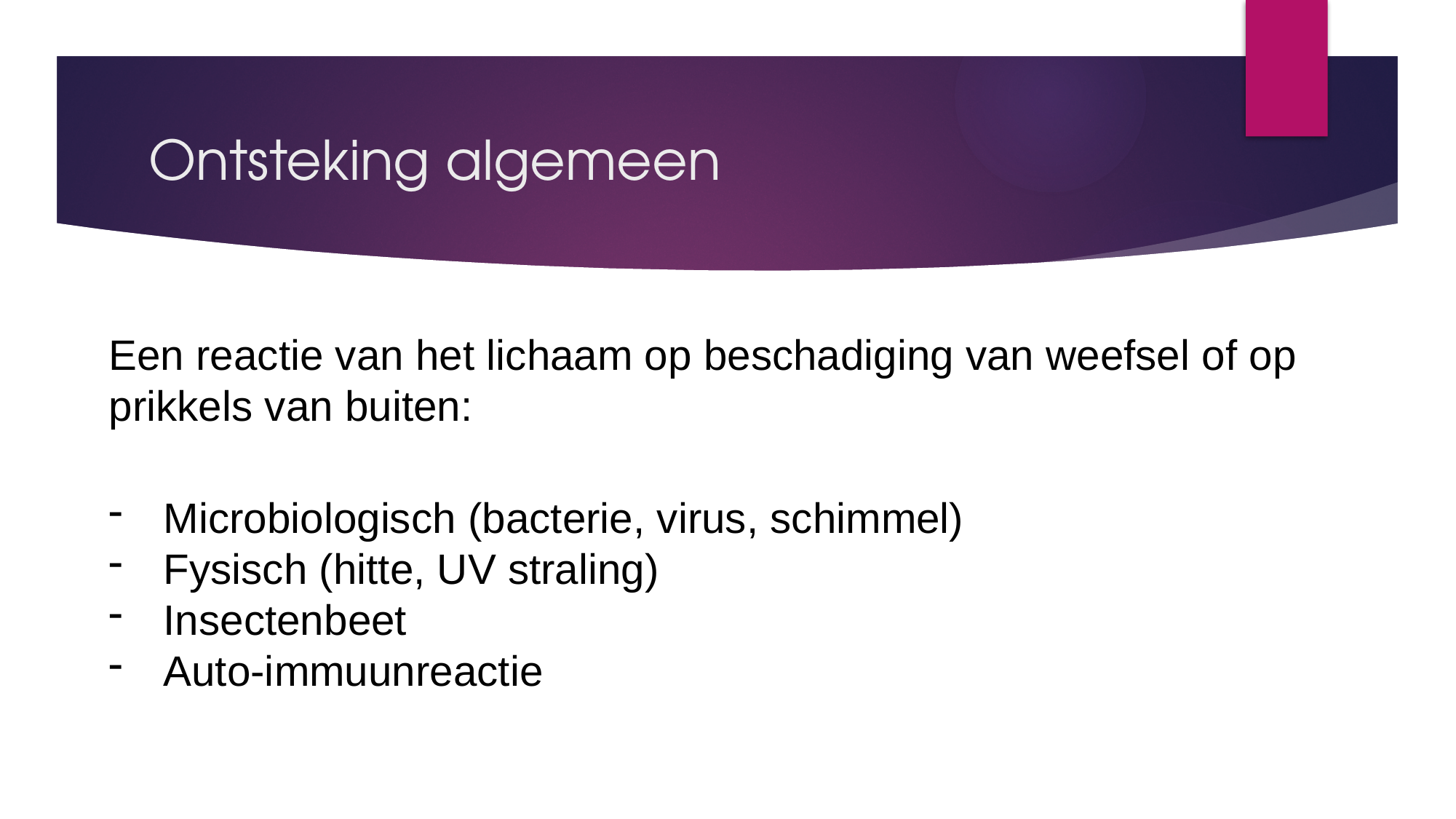

# Ontsteking algemeen
Een reactie van het lichaam op beschadiging van weefsel of op prikkels van buiten:
Microbiologisch (bacterie, virus, schimmel)
Fysisch (hitte, UV straling)
Insectenbeet
Auto-immuunreactie